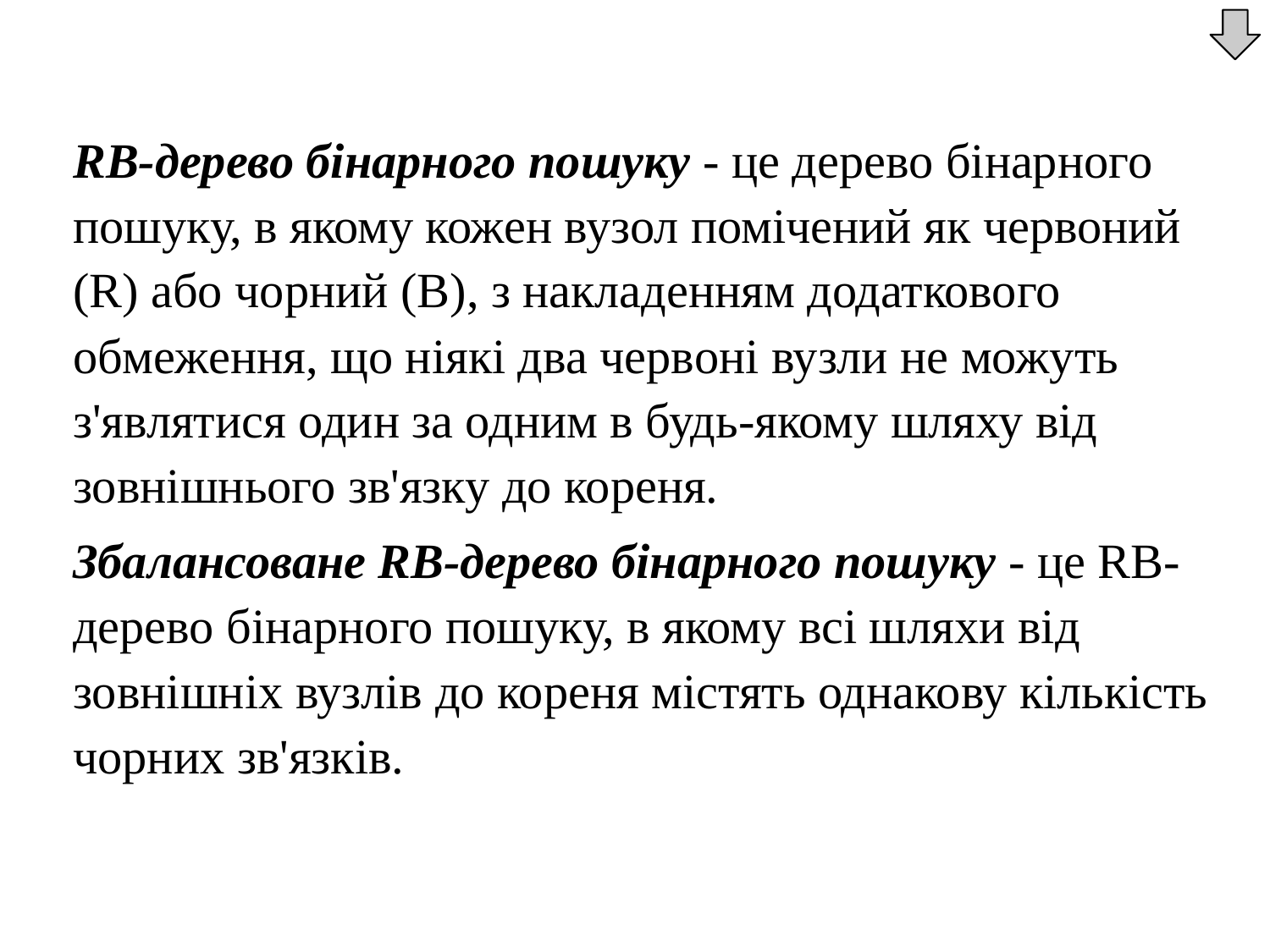

RB-дерево бінарного пошуку - це дерево бінарного пошуку, в якому кожен вузол помічений як червоний (R) або чорний (В), з накладенням додаткового обмеження, що ніякі два червоні вузли не можуть з'являтися один за одним в будь-якому шляху від зовнішнього зв'язку до кореня.
	Збалансоване RB-дерево бінарного пошуку - це RB-дерево бінарного пошуку, в якому всі шляхи від зовнішніх вузлів до кореня містять однакову кількість чорних зв'язків.